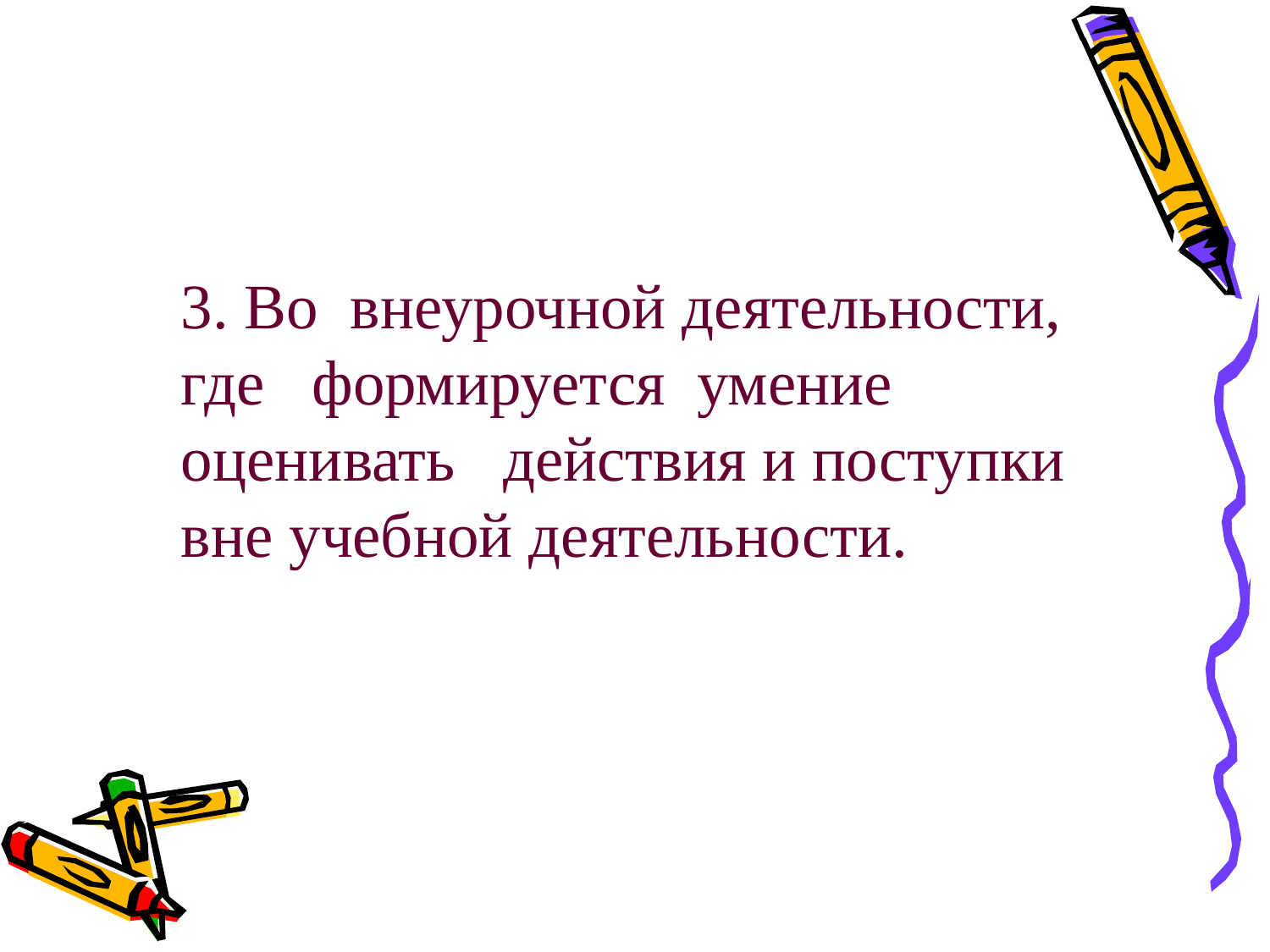

3. Во  внеурочной деятельности,  где   формируется  умение оценивать   действия и поступки вне учебной деятельности.